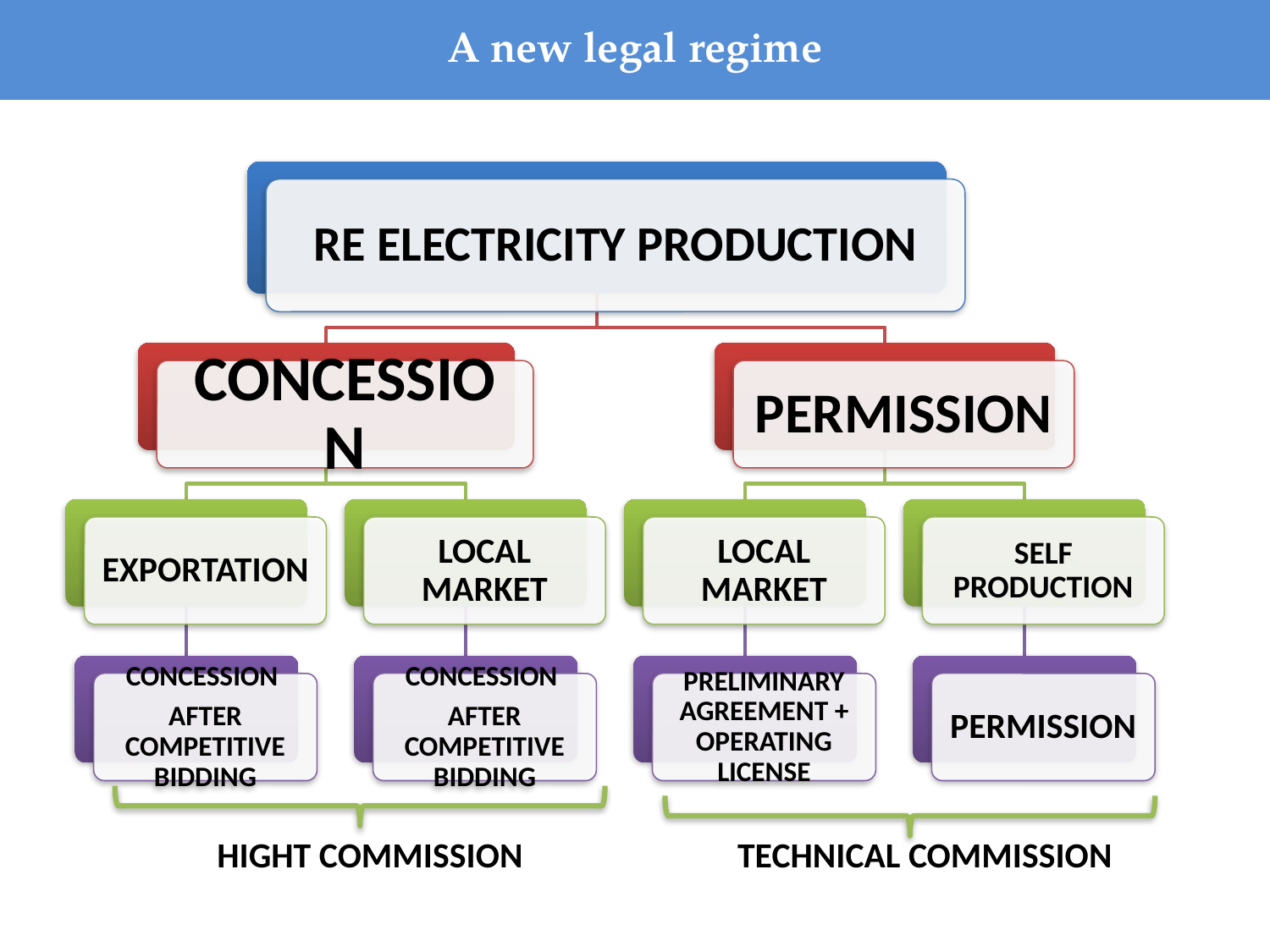

A new legal regime
RE Electricity Production
Concession
Exportation
Concession
After competitive bidding
Local Market
Concession
After competitive bidding
Permission
Local Market
Preliminary agreement + operating license
Self Production
Permission

Hight Commission
Technical Commission